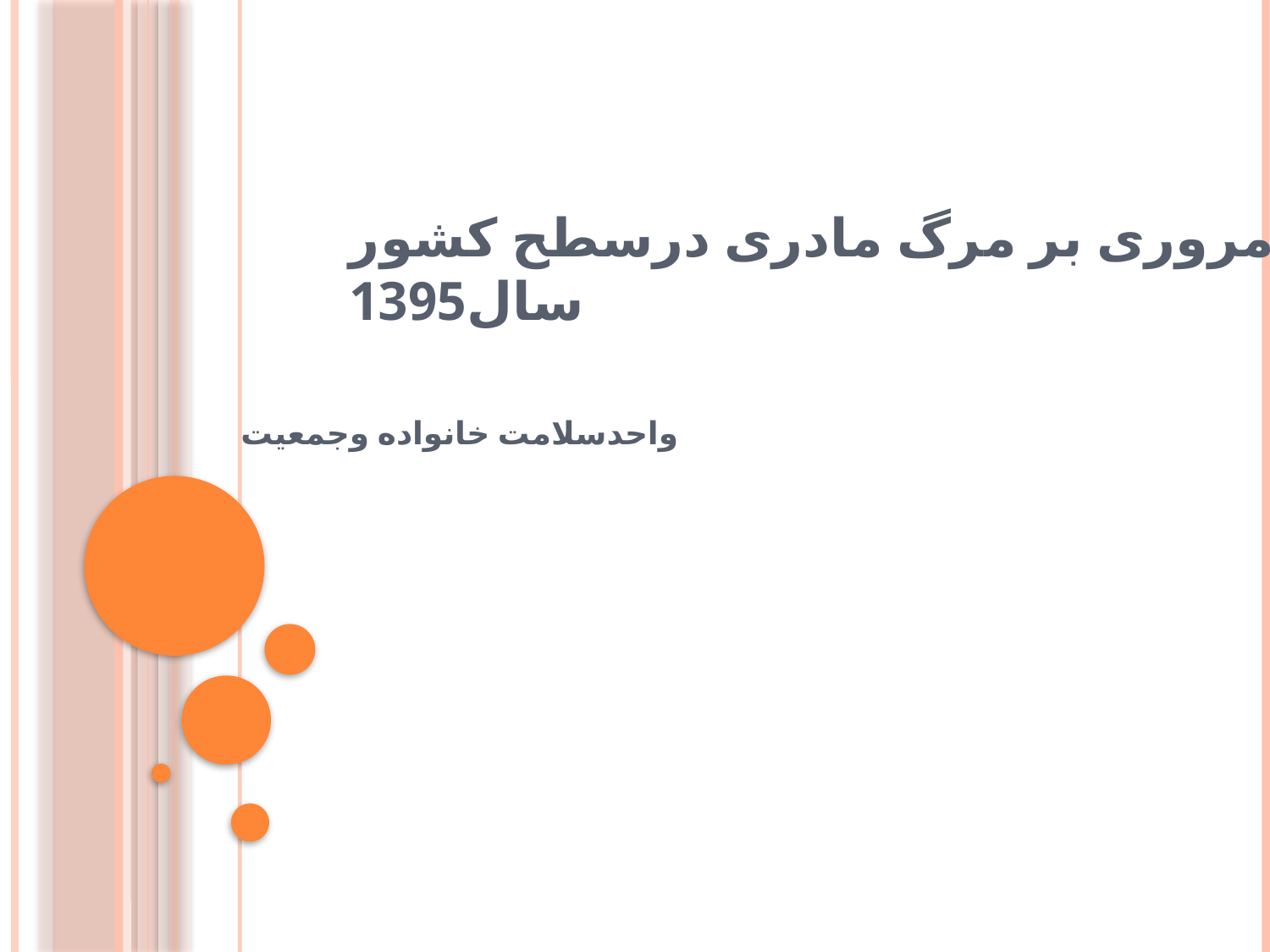

# مروری بر مرگ مادری درسطح کشور سال1395
واحدسلامت خانواده وجمعیت